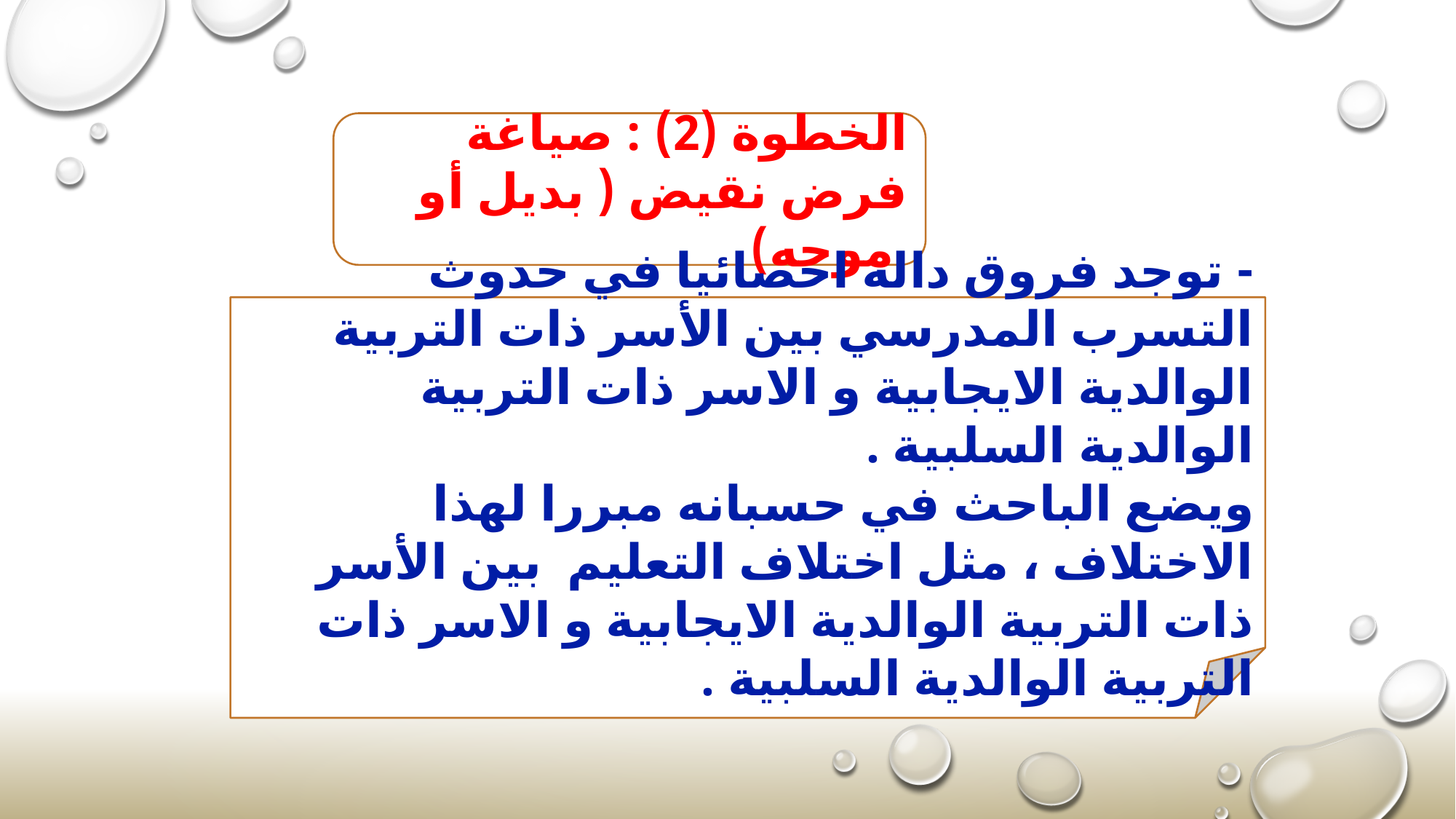

الخطوة (2) : صياغة فرض نقيض ( بديل أو موجه)
- توجد فروق داله احصائيا في حدوث التسرب المدرسي بين الأسر ذات التربية الوالدية الايجابية و الاسر ذات التربية الوالدية السلبية .
ويضع الباحث في حسبانه مبررا لهذا الاختلاف ، مثل اختلاف التعليم  بين الأسر ذات التربية الوالدية الايجابية و الاسر ذات التربية الوالدية السلبية .